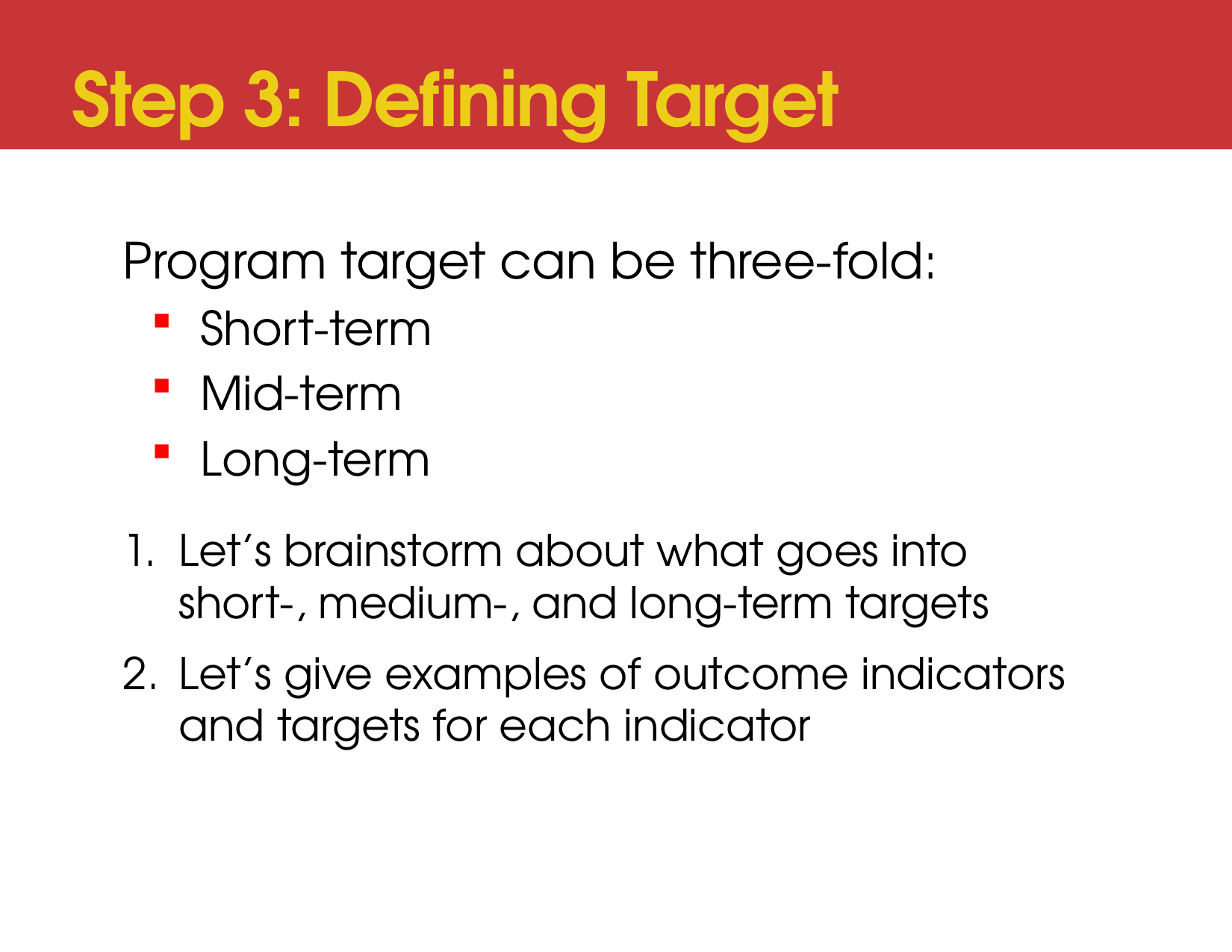

# Step 3: Defining Target
Program target can be three-fold:
Short-term
Mid-term
Long-term
Let’s brainstorm about what goes into short-, medium-, and long-term targets
Let’s give examples of outcome indicators and targets for each indicator